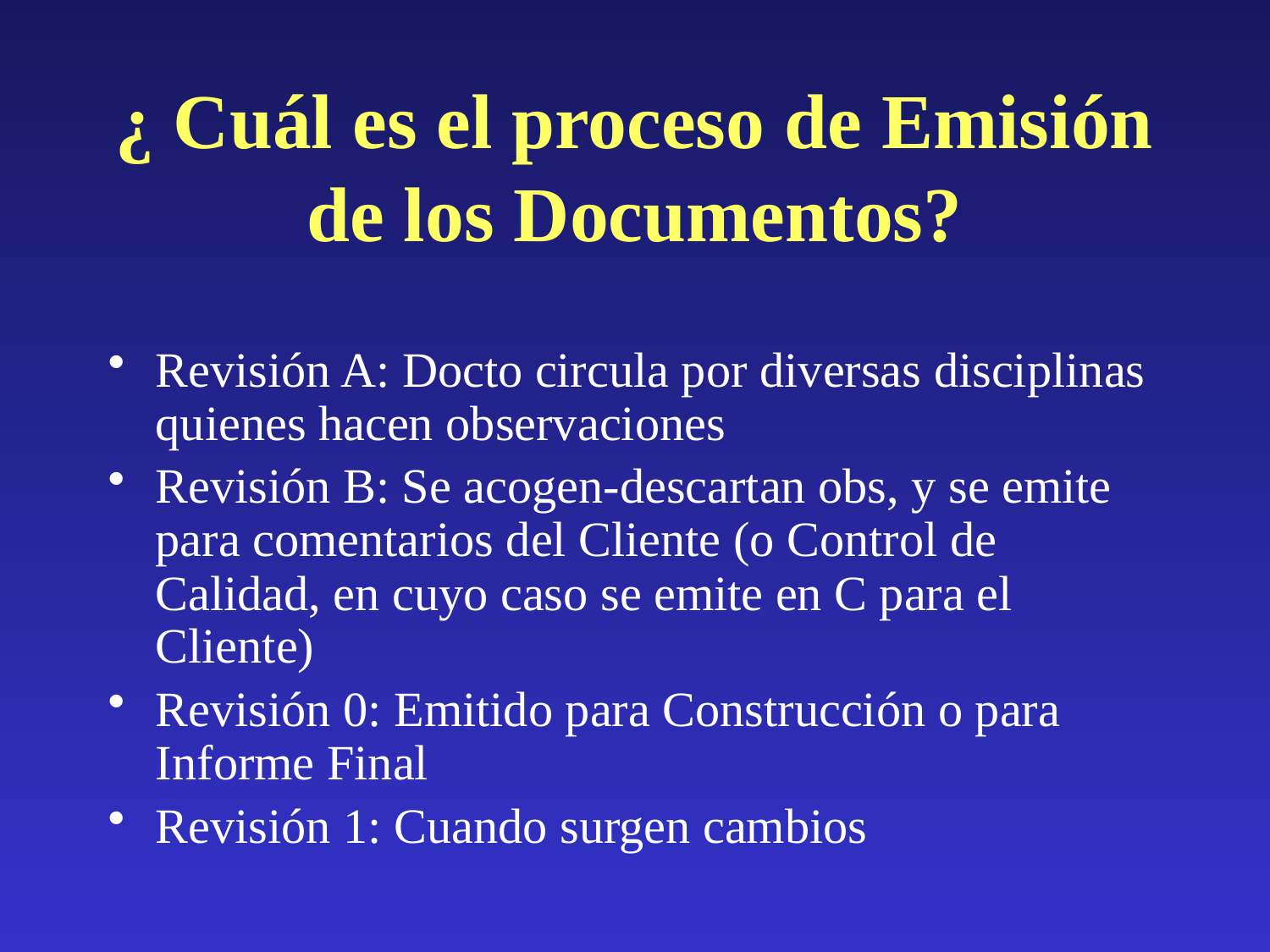

# ¿ Cuál es el proceso de Emisión de los Documentos?

Revisión A: Docto circula por diversas disciplinas quienes hacen observaciones
Revisión B: Se acogen-descartan obs, y se emite para comentarios del Cliente (o Control de Calidad, en cuyo caso se emite en C para el Cliente)
Revisión 0: Emitido para Construcción o para Informe Final
Revisión 1: Cuando surgen cambios